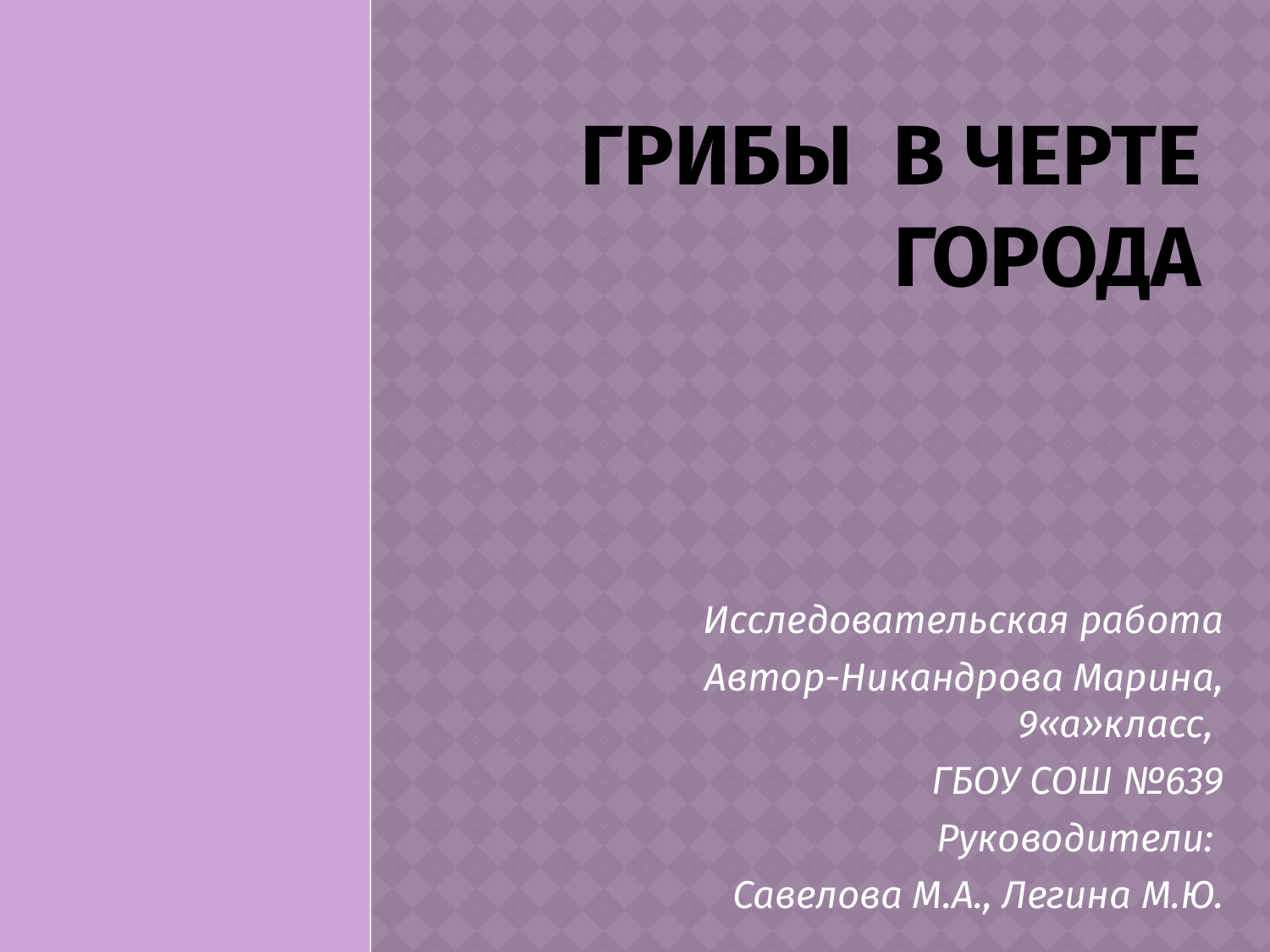

# Грибы  в черте города
Исследовательская работа
Автор-Никандрова Марина, 9«а»класс,
ГБОУ СОШ №639
Руководители:
Савелова М.А., Легина М.Ю.